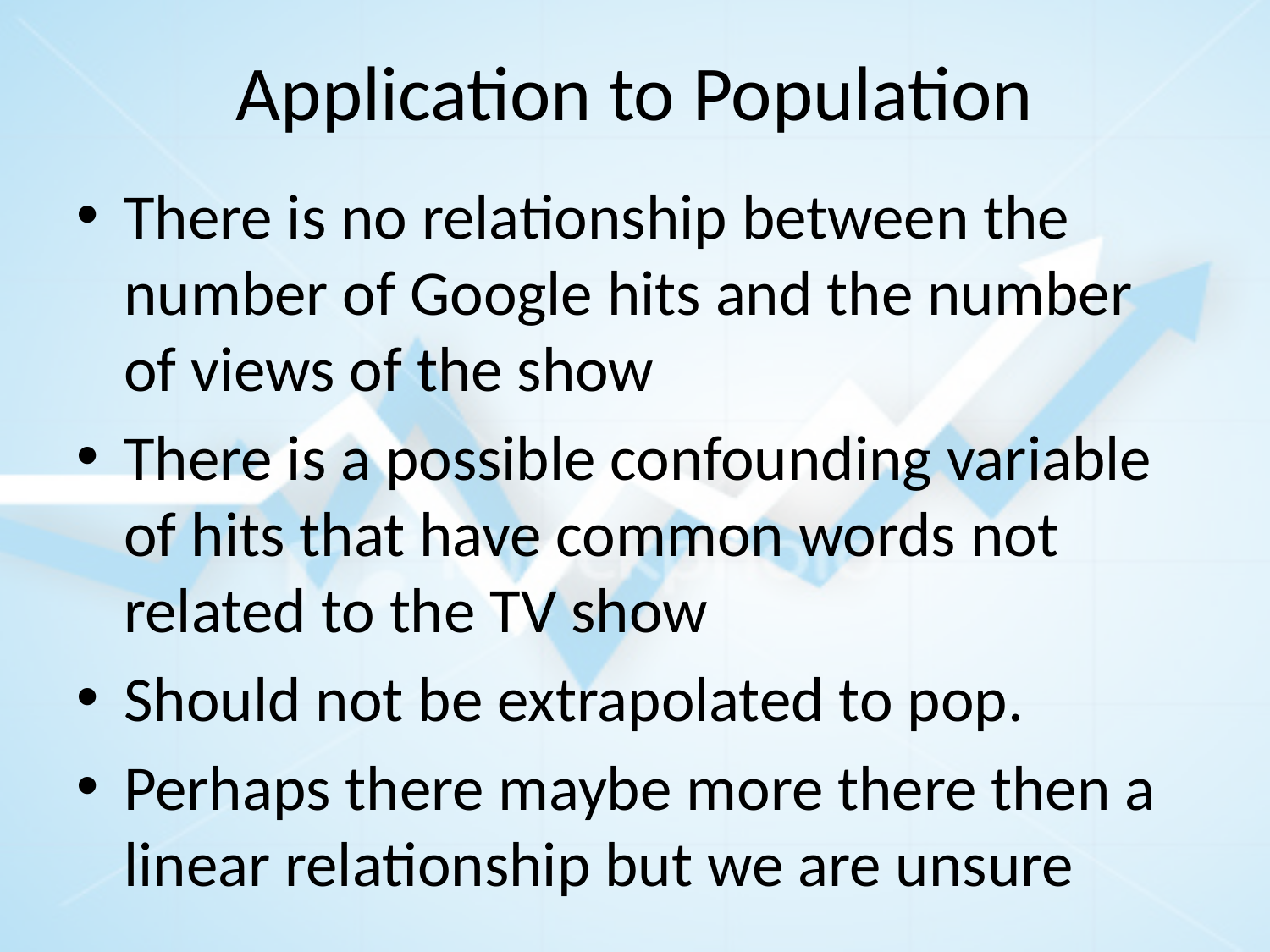

# Application to Population
There is no relationship between the number of Google hits and the number of views of the show
There is a possible confounding variable of hits that have common words not related to the TV show
Should not be extrapolated to pop.
Perhaps there maybe more there then a linear relationship but we are unsure